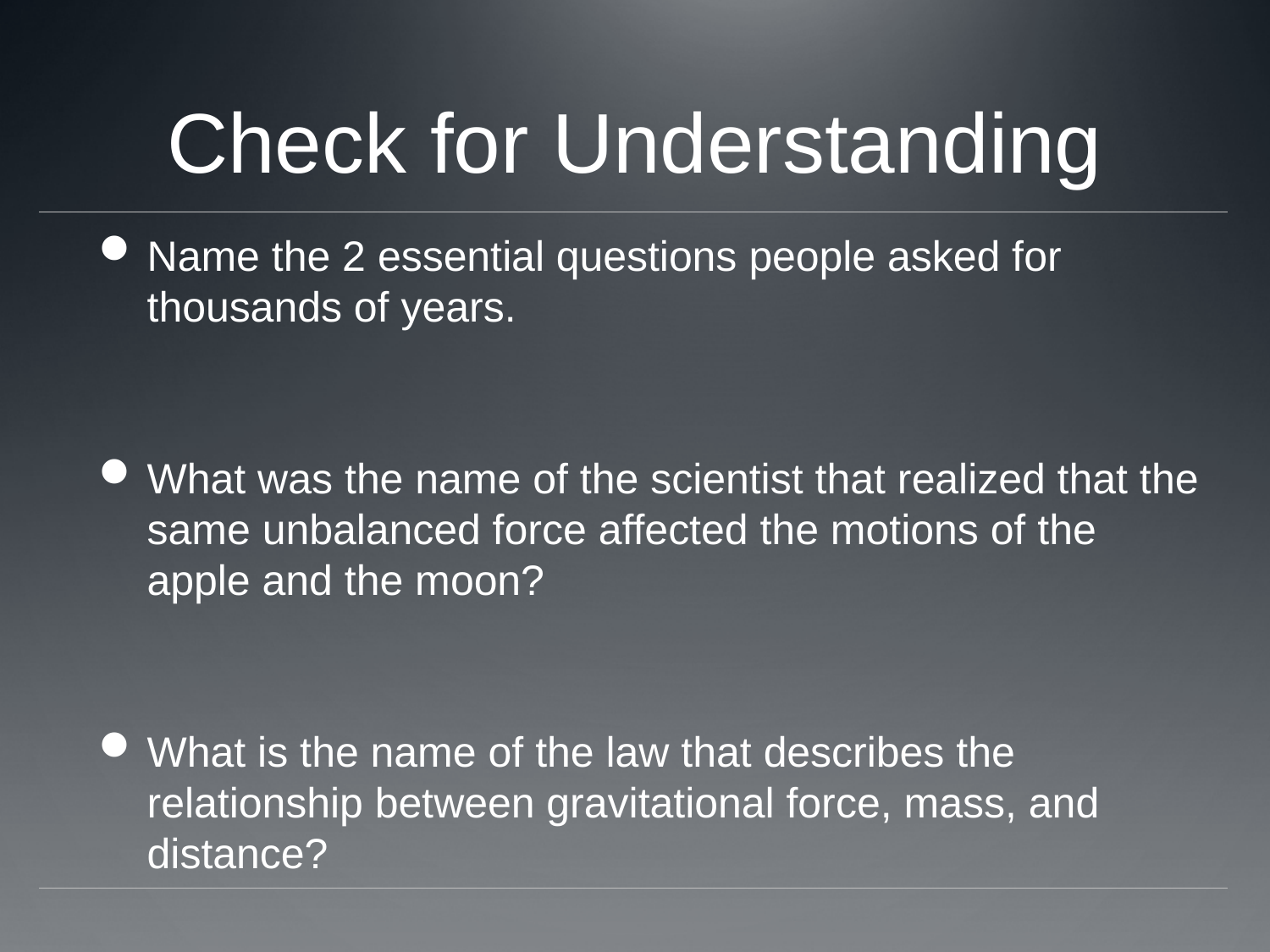

# Check for Understanding
Name the 2 essential questions people asked for thousands of years.

What was the name of the scientist that realized that the same unbalanced force affected the motions of the apple and the moon?

What is the name of the law that describes the relationship between gravitational force, mass, and distance?